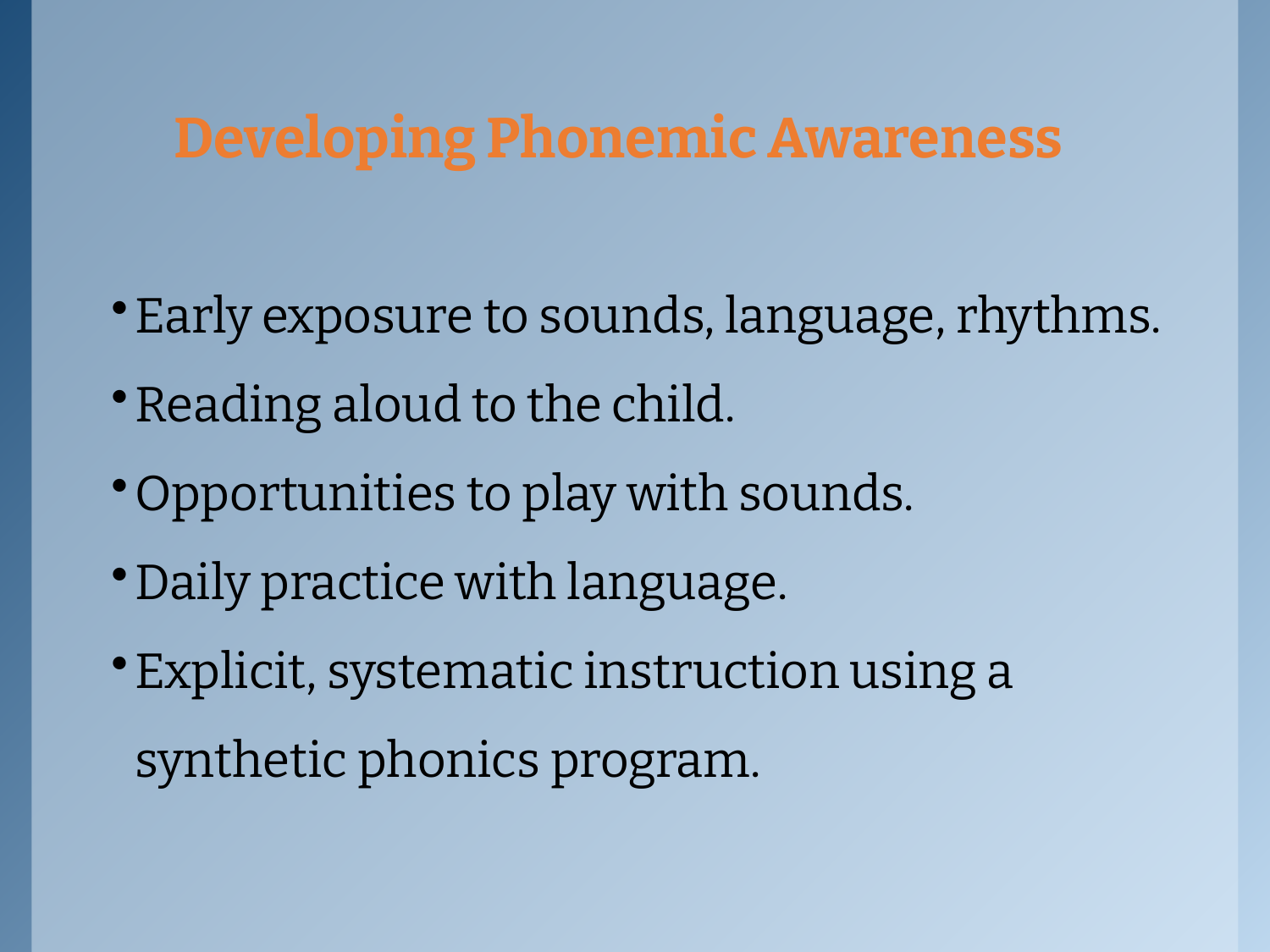

Developing Phonemic Awareness
Early exposure to sounds, language, rhythms.
Reading aloud to the child.
Opportunities to play with sounds.
Daily practice with language.
Explicit, systematic instruction using a synthetic phonics program.